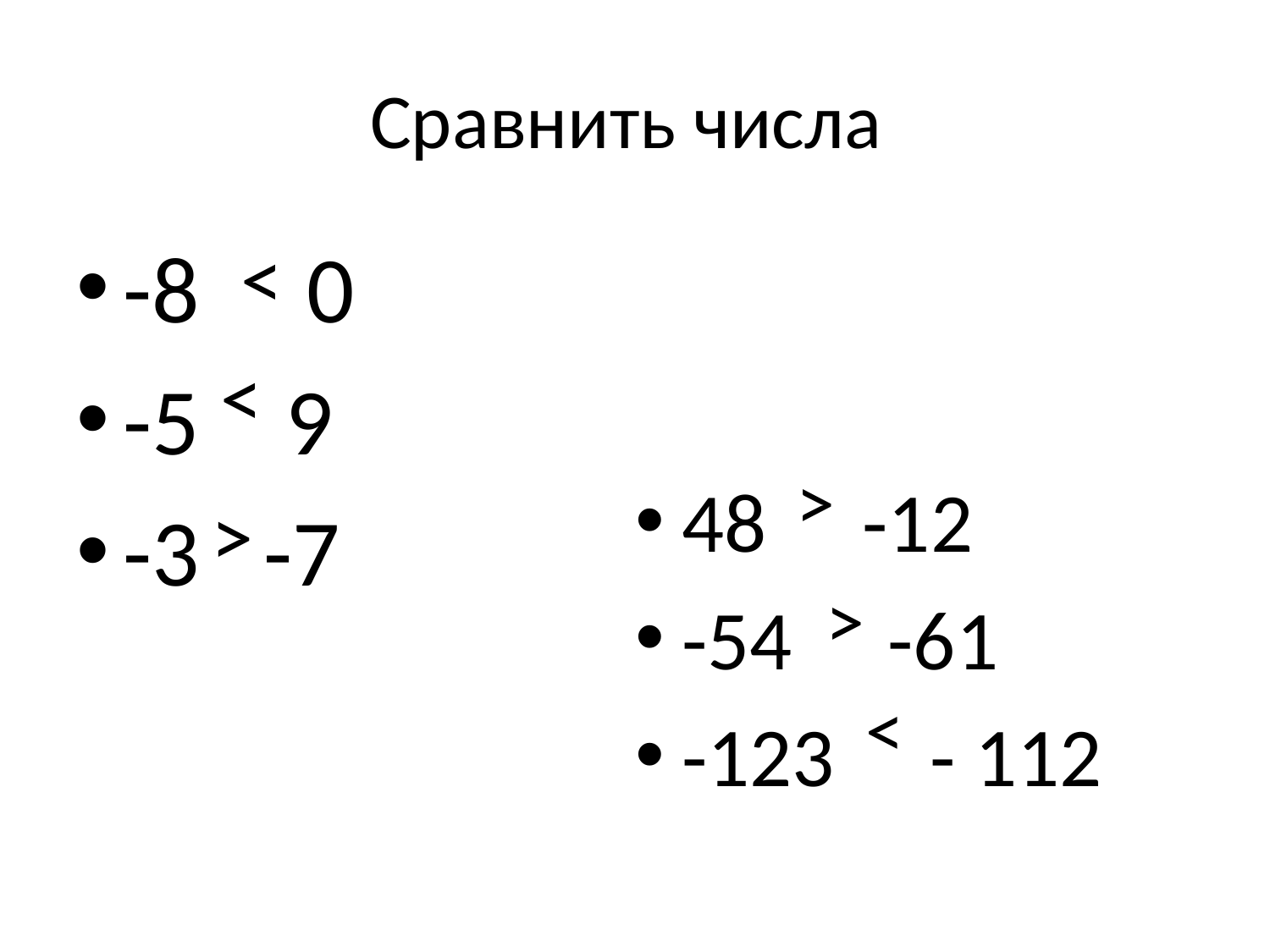

# Сравнить числа
<
-8     0
-5    9
-3   -7

48     -12
-54     -61
-123     - 112
<
>
>
>
<